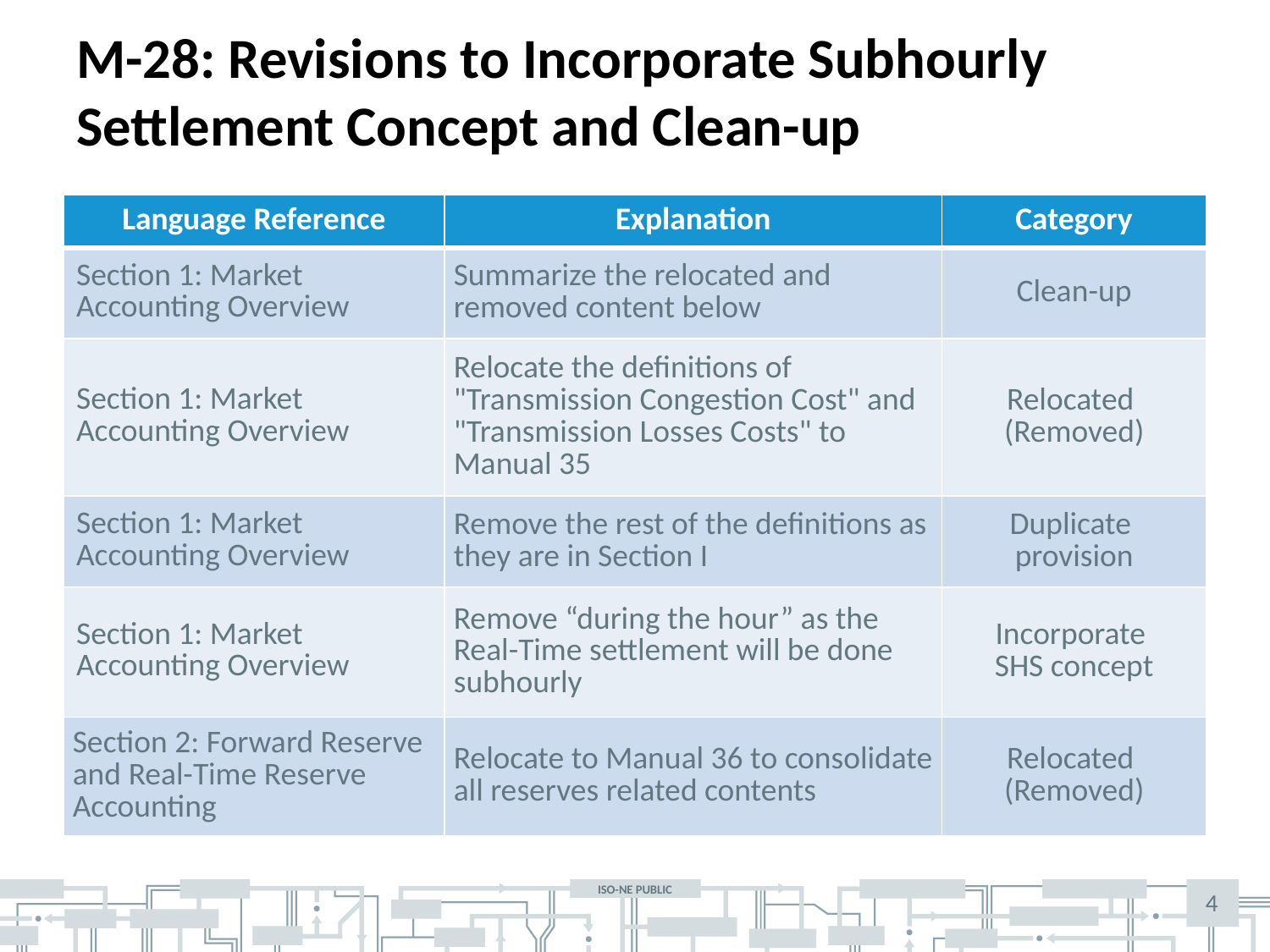

# M-28: Revisions to Incorporate Subhourly Settlement Concept and Clean-up
| Language Reference | Explanation | Category |
| --- | --- | --- |
| Section 1: Market Accounting Overview | Summarize the relocated and removed content below | Clean-up |
| Section 1: Market Accounting Overview | Relocate the definitions of "Transmission Congestion Cost" and "Transmission Losses Costs" to Manual 35 | Relocated (Removed) |
| Section 1: Market Accounting Overview | Remove the rest of the definitions as they are in Section I | Duplicate provision |
| Section 1: Market Accounting Overview | Remove “during the hour” as the Real-Time settlement will be done subhourly | Incorporate SHS concept |
| Section 2: Forward Reserve and Real-Time Reserve Accounting | Relocate to Manual 36 to consolidate all reserves related contents | Relocated (Removed) |
4